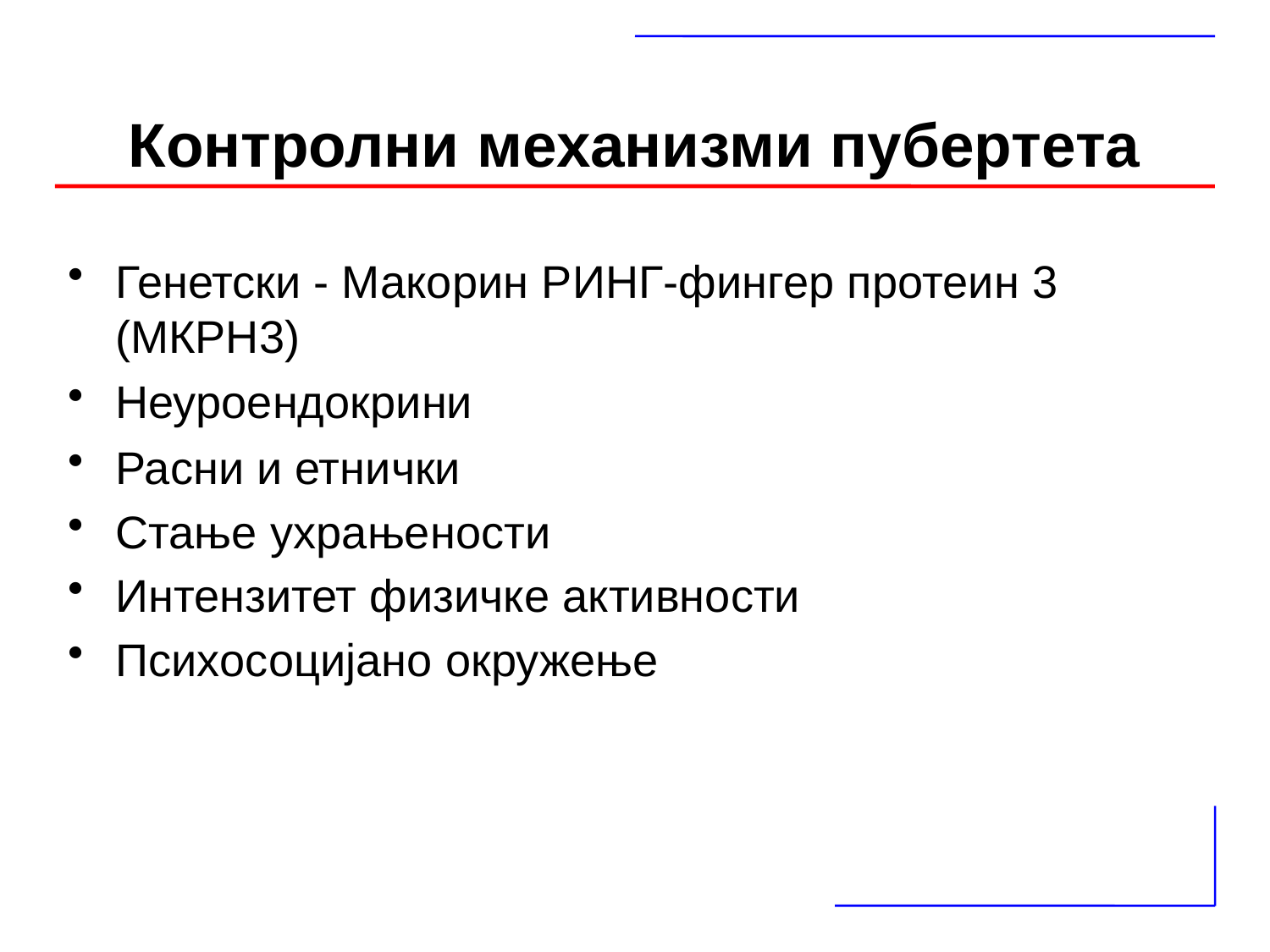

# Контролни механизми пубертета
Генетски - Макорин РИНГ-фингер протеин 3 (МКРН3)
Неуроендокрини
Расни и етнички
Стање ухрањености
Интензитет физичке активности
Психосоцијано окружење